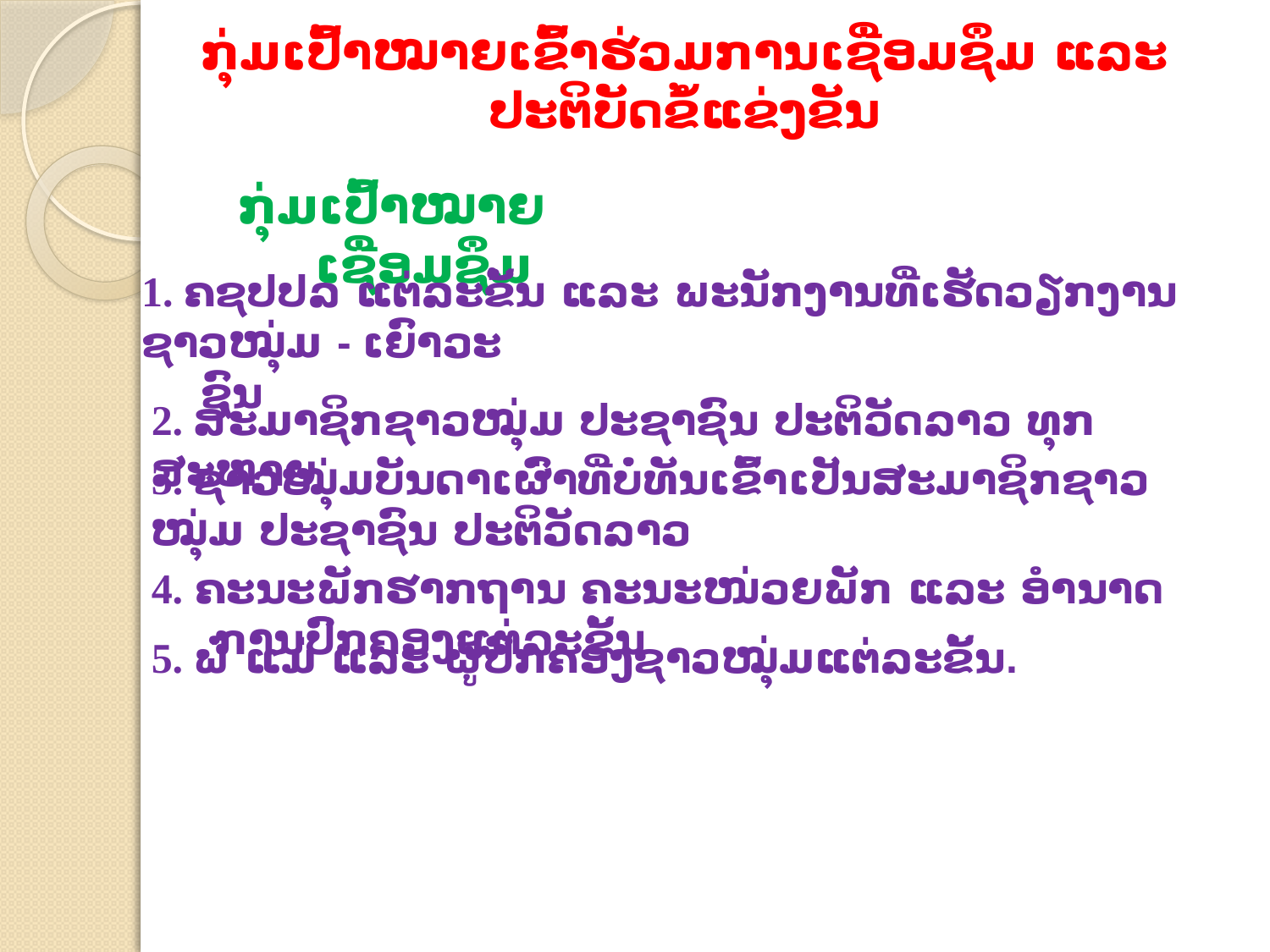

# ກຸ່ມເປົ້າໝາຍເຂົ້າຮ່ວມການເຊື່ອມຊຶມ ແລະ ປະຕິບັດຂໍ້ແຂ່ງຂັນ
ກຸ່ມເປົ້າໝາຍເຊື່ອມຊຶມ

1. ຄຊປປລ ແຕ່ລະຂັ້ນ ແລະ ພະນັກງານທີ່ເຮັດວຽກງານ ຊາວໝຸ່ມ - ເຍົາວະ
    ຊົນ
2. ສະມາຊິກຊາວໝຸ່ມ ປະຊາຊົນ ປະຕິວັດລາວ ທຸກສະຫາຍ
3. ຊາວໝຸ່ມບັນດາເຜົ່າທີ່ບໍ່ທັນເຂົ້າເປັນສະມາຊິກຊາວໝຸ່ມ ປະຊາຊົນ ປະຕິວັດລາວ
4. ຄະນະພັກຮາກຖານ ຄະນະໜ່ວຍພັກ ແລະ ອໍານາດການປົົກຄອງແຕ່ລະຂັ້ນ
5. ພໍ່ ແມ່ ແລະ ຜູ້ປົກຄອງຊາວໝຸ່ມແຕ່ລະຂັ້ນ.